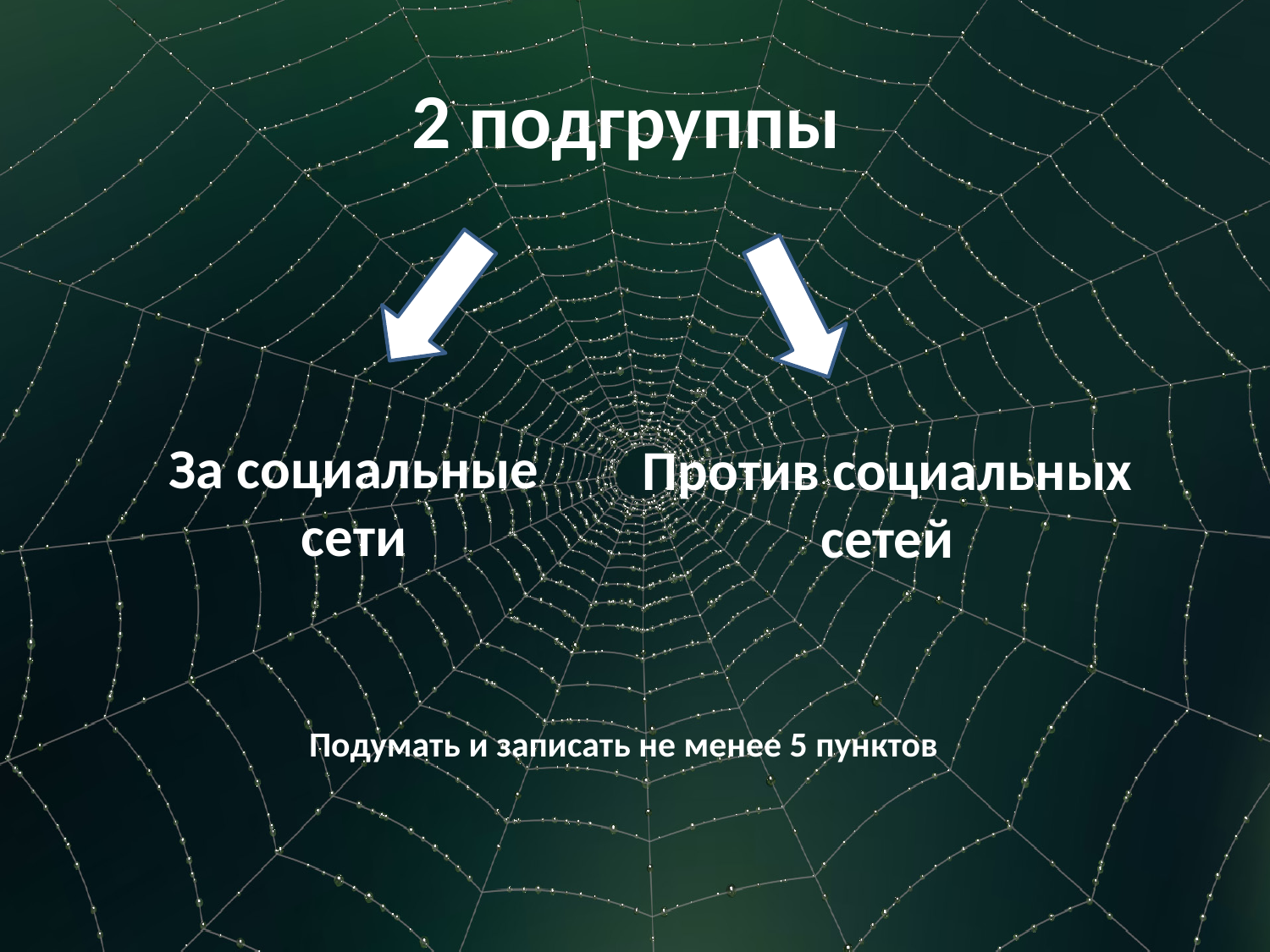

# 2 подгруппы

За социальные сети
Против социальных сетей
Подумать и записать не менее 5 пунктов